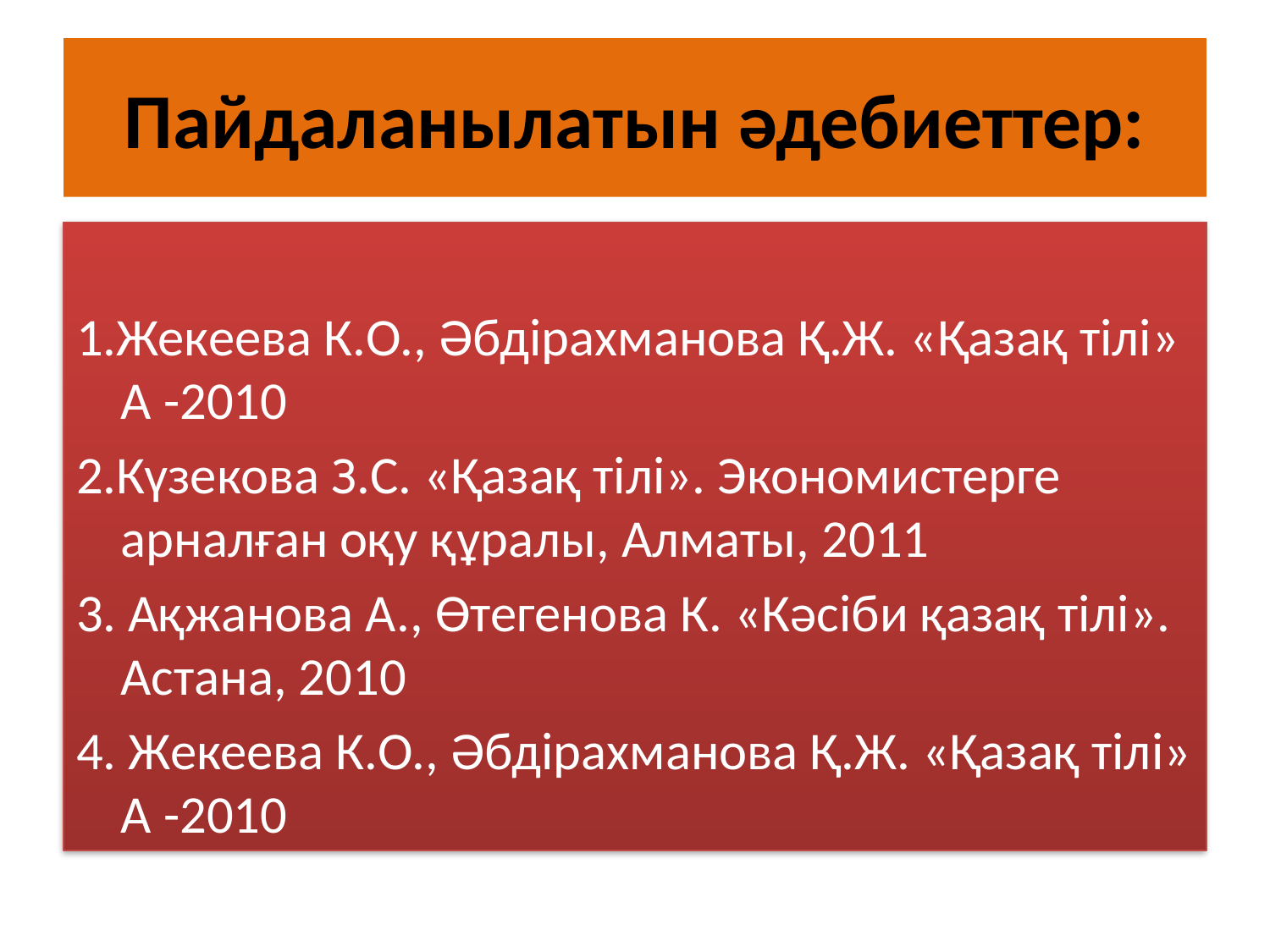

# Пайдаланылатын әдебиеттер:

1.Жекеева К.О., Әбдірахманова Қ.Ж. «Қазақ тілі» А -2010
2.Күзекова З.С. «Қазақ тілі». Экономистерге арналған оқу құралы, Алматы, 2011
3. Ақжанова А., Өтегенова К. «Кәсіби қазақ тілі». Астана, 2010
4. Жекеева К.О., Әбдірахманова Қ.Ж. «Қазақ тілі» А -2010